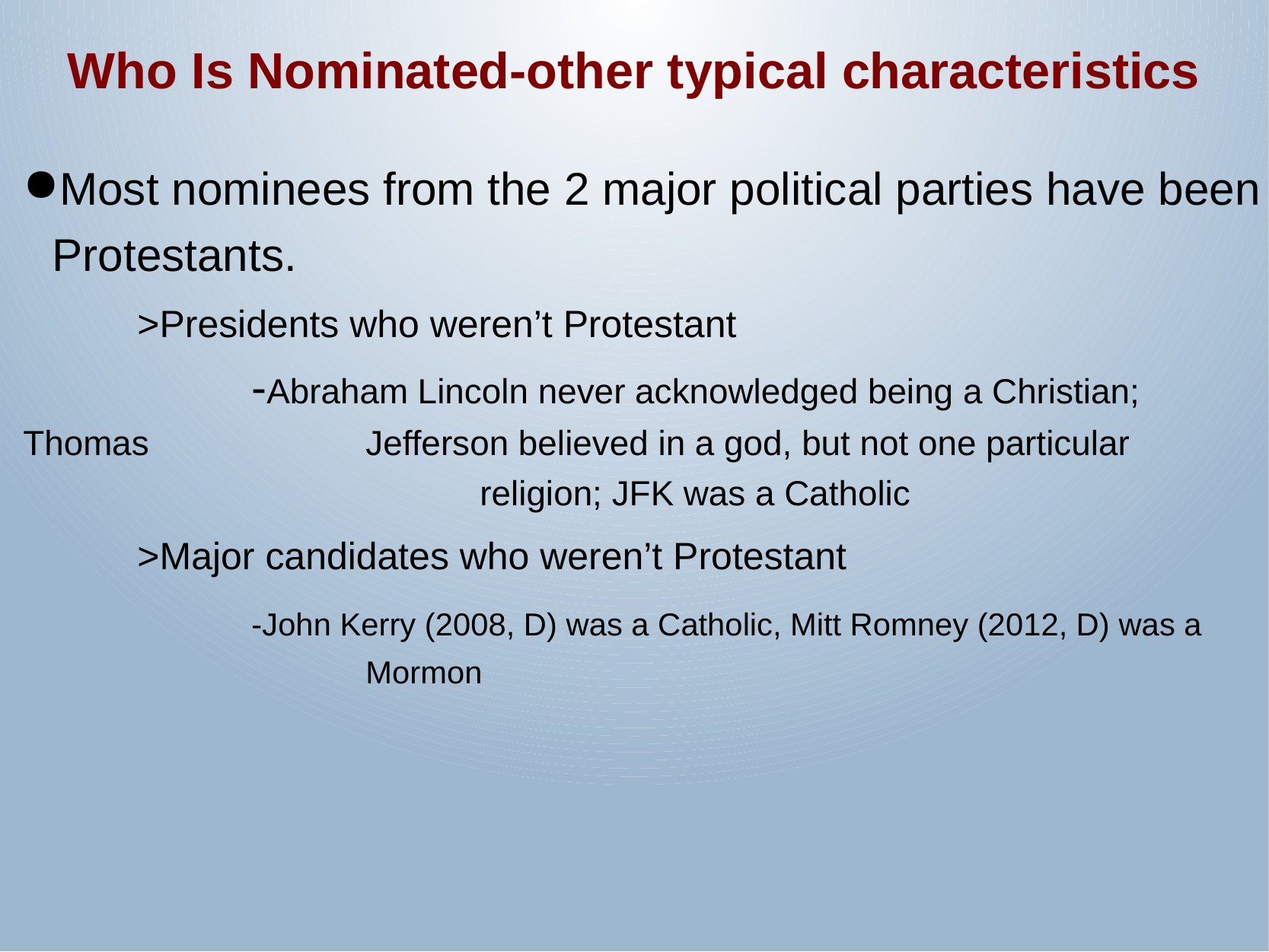

Who Is Nominated-other typical characteristics
Most nominees from the 2 major political parties have been Protestants.
	>Presidents who weren’t Protestant
		-Abraham Lincoln never acknowledged being a Christian; Thomas 		Jefferson believed in a god, but not one particular 					religion; JFK was a Catholic
	>Major candidates who weren’t Protestant
		-John Kerry (2008, D) was a Catholic, Mitt Romney (2012, D) was a 			Mormon